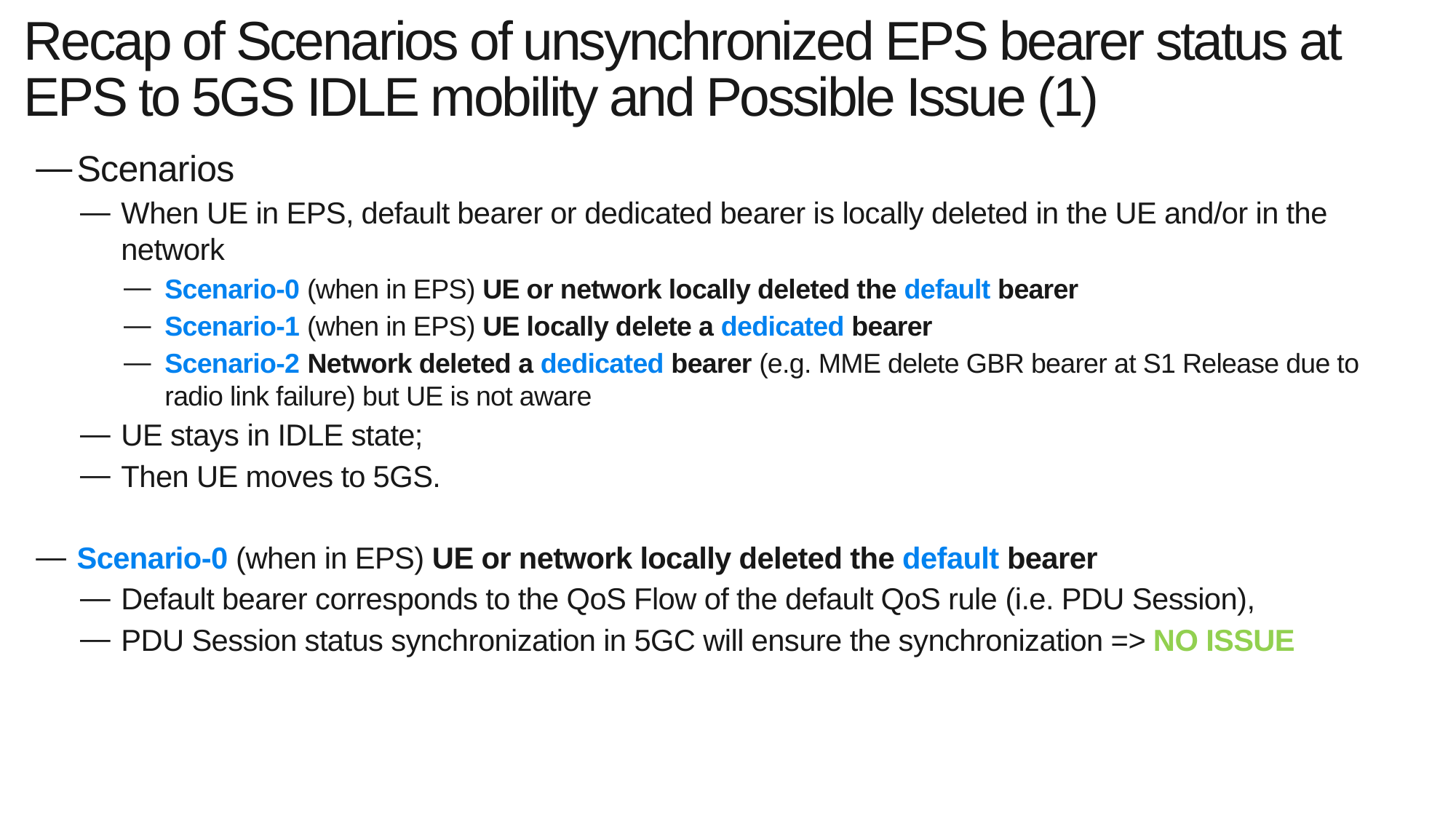

# Recap of Scenarios of unsynchronized EPS bearer status at EPS to 5GS IDLE mobility and Possible Issue (1)
Scenarios
When UE in EPS, default bearer or dedicated bearer is locally deleted in the UE and/or in the network
Scenario-0 (when in EPS) UE or network locally deleted the default bearer
Scenario-1 (when in EPS) UE locally delete a dedicated bearer
Scenario-2 Network deleted a dedicated bearer (e.g. MME delete GBR bearer at S1 Release due to radio link failure) but UE is not aware
UE stays in IDLE state;
Then UE moves to 5GS.

Scenario-0 (when in EPS) UE or network locally deleted the default bearer
Default bearer corresponds to the QoS Flow of the default QoS rule (i.e. PDU Session),
PDU Session status synchronization in 5GC will ensure the synchronization => NO ISSUE